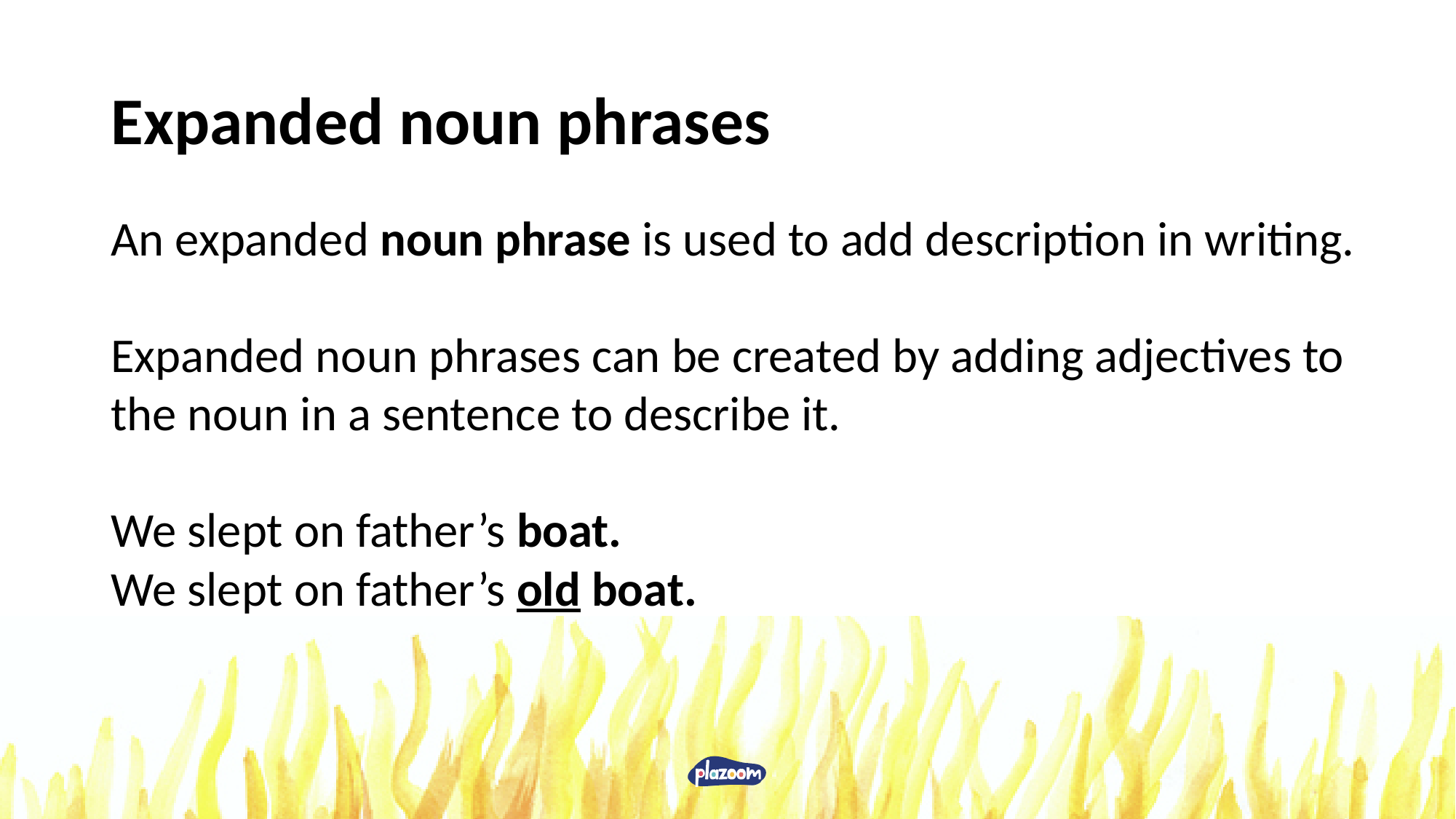

# Expanded noun phrases
An expanded noun phrase is used to add description in writing.

Expanded noun phrases can be created by adding adjectives to the noun in a sentence to describe it.
We slept on father’s boat.
We slept on father’s old boat.